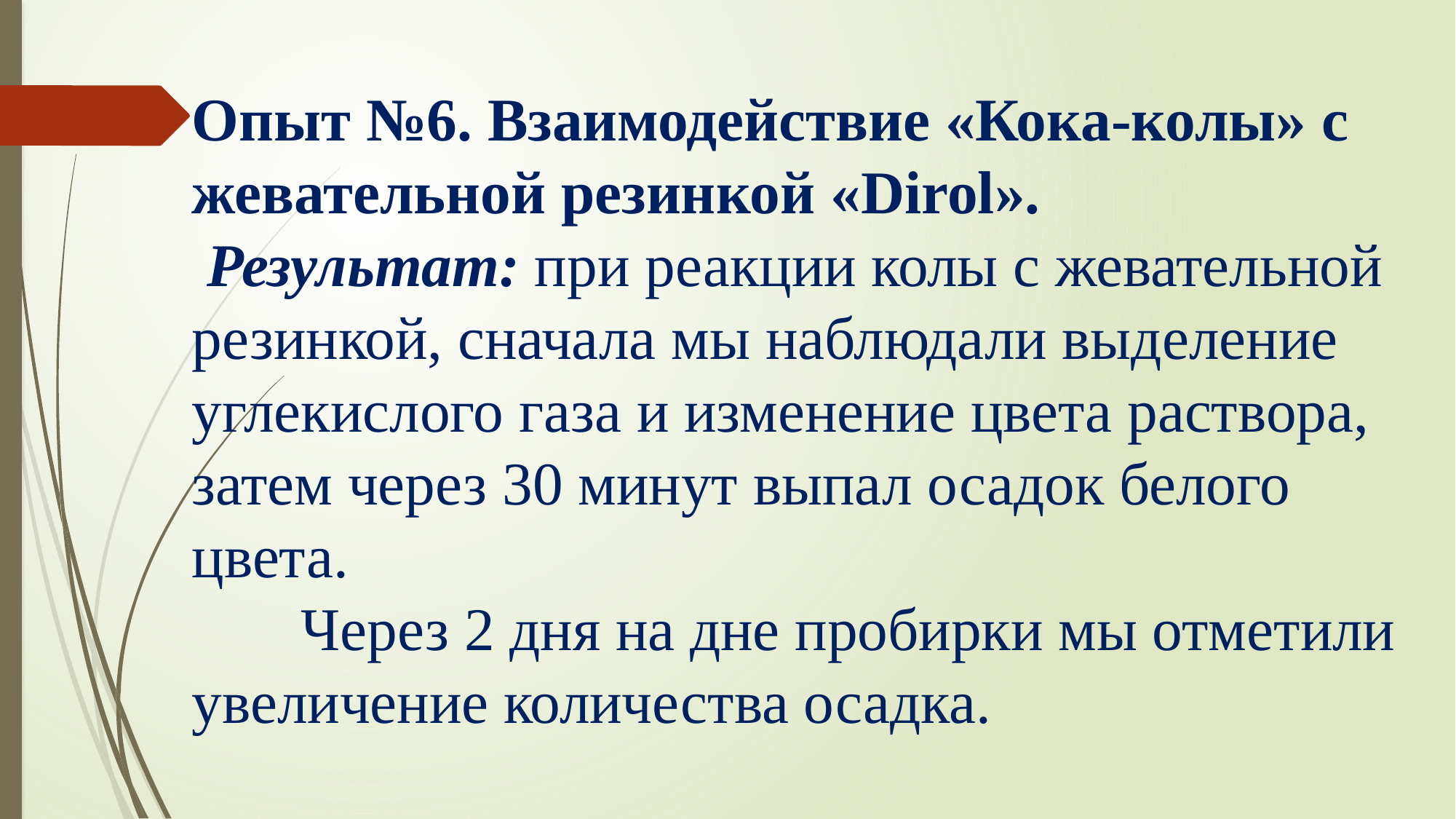

# Опыт №6. Взаимодействие «Кока-колы» с жевательной резинкой «Dirol». Результат: при реакции колы с жевательной резинкой, сначала мы наблюдали выделение углекислого газа и изменение цвета раствора, затем через 30 минут выпал осадок белого цвета. Через 2 дня на дне пробирки мы отметили увеличение количества осадка.